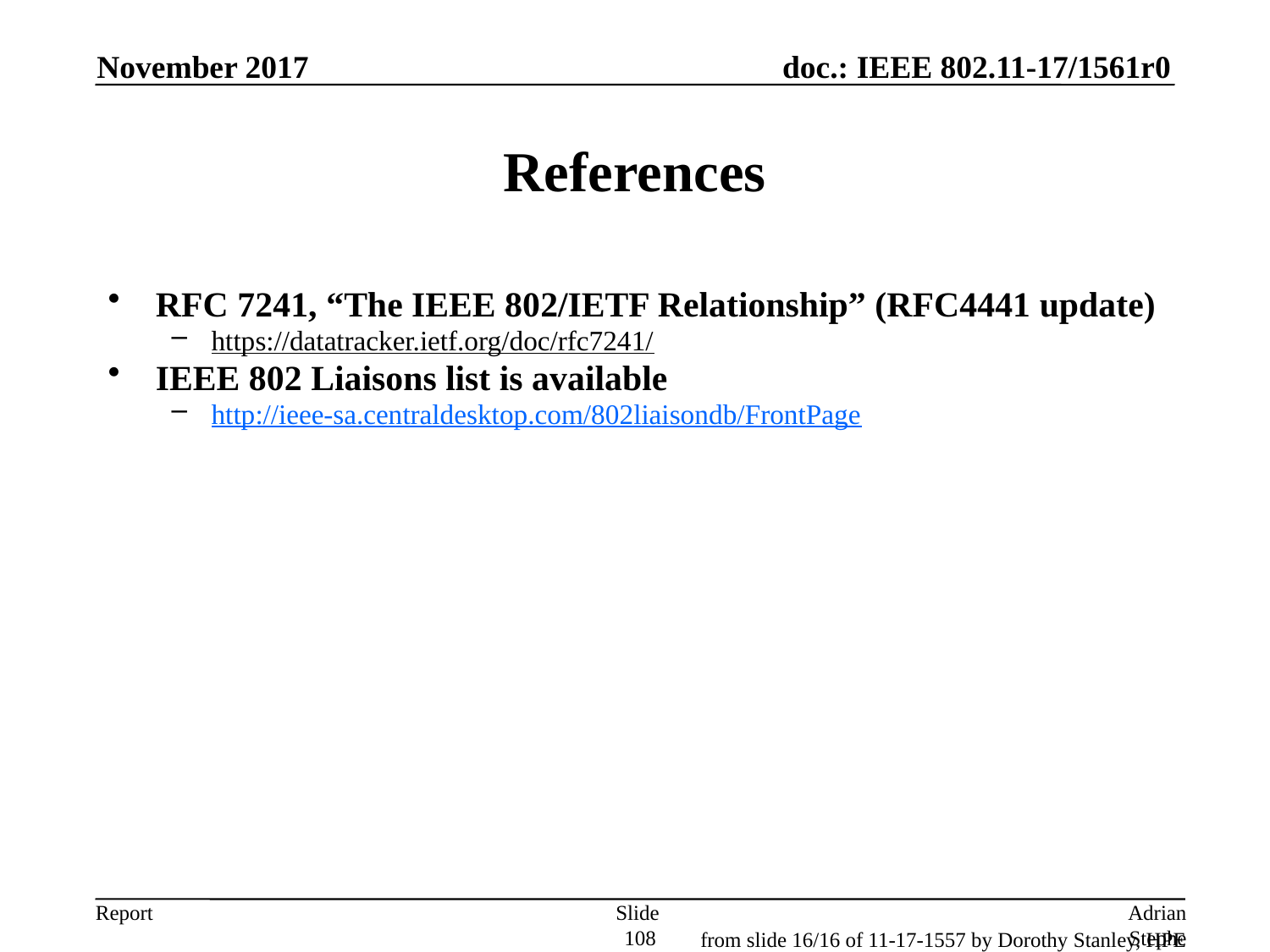

November 2017
# References

RFC 7241, “The IEEE 802/IETF Relationship” (RFC4441 update)
https://datatracker.ietf.org/doc/rfc7241/
IEEE 802 Liaisons list is available
http://ieee-sa.centraldesktop.com/802liaisondb/FrontPage

Slide 108
Adrian Stephens, Intel Corporation
from slide 16/16 of 11-17-1557 by Dorothy Stanley, HPE